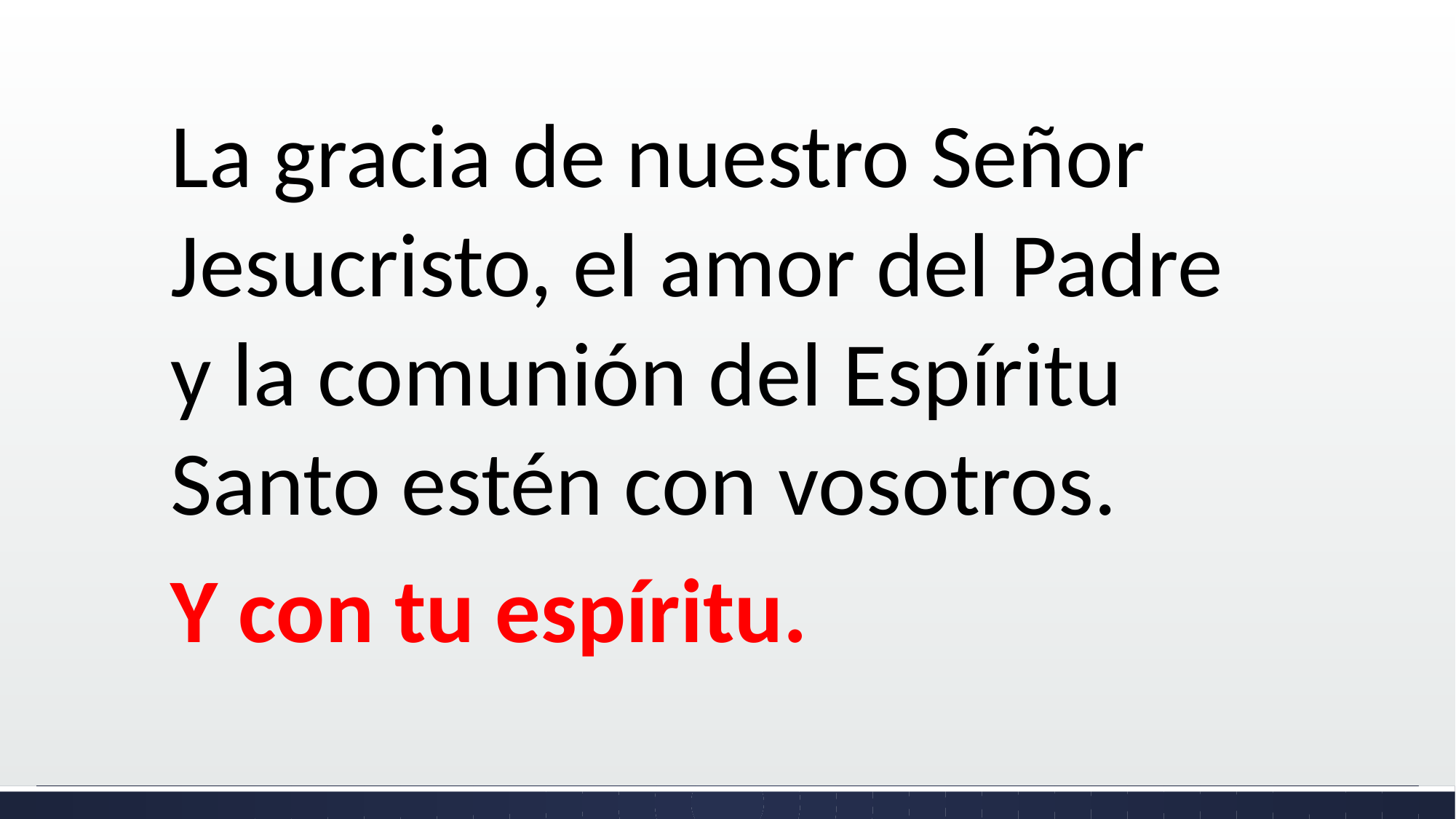

La gracia de nuestro Señor Jesucristo, el amor del Padre y la comunión del Espíritu Santo estén con vosotros.
Y con tu espíritu.